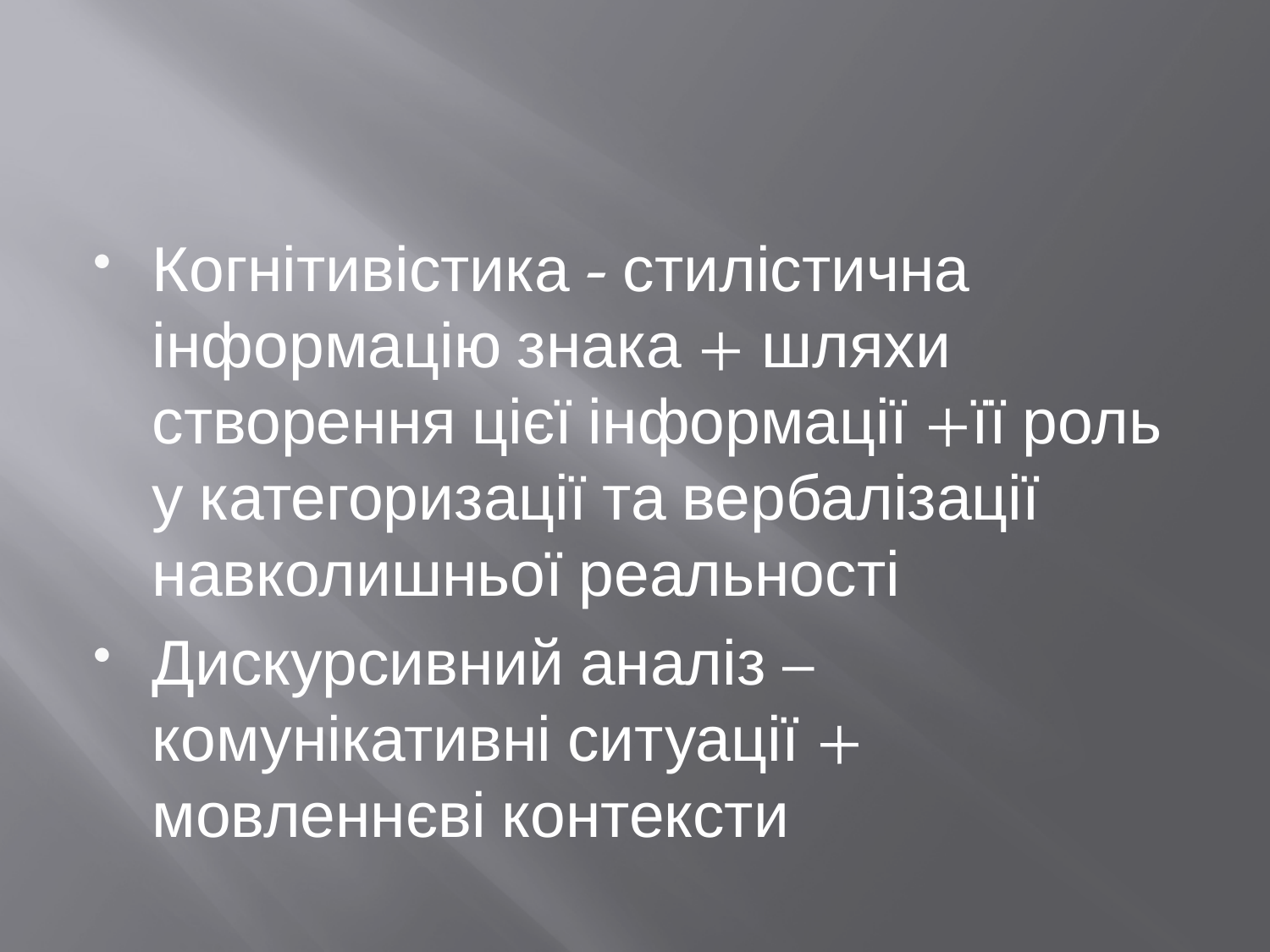

#
Когнітивістика - стилістична інформацію знака + шляхи створення цієї інформації +її роль у категоризації та вербалізації навколишньої реальності
Дискурсивний аналіз – комунікативні ситуації + мовленнєві контексти